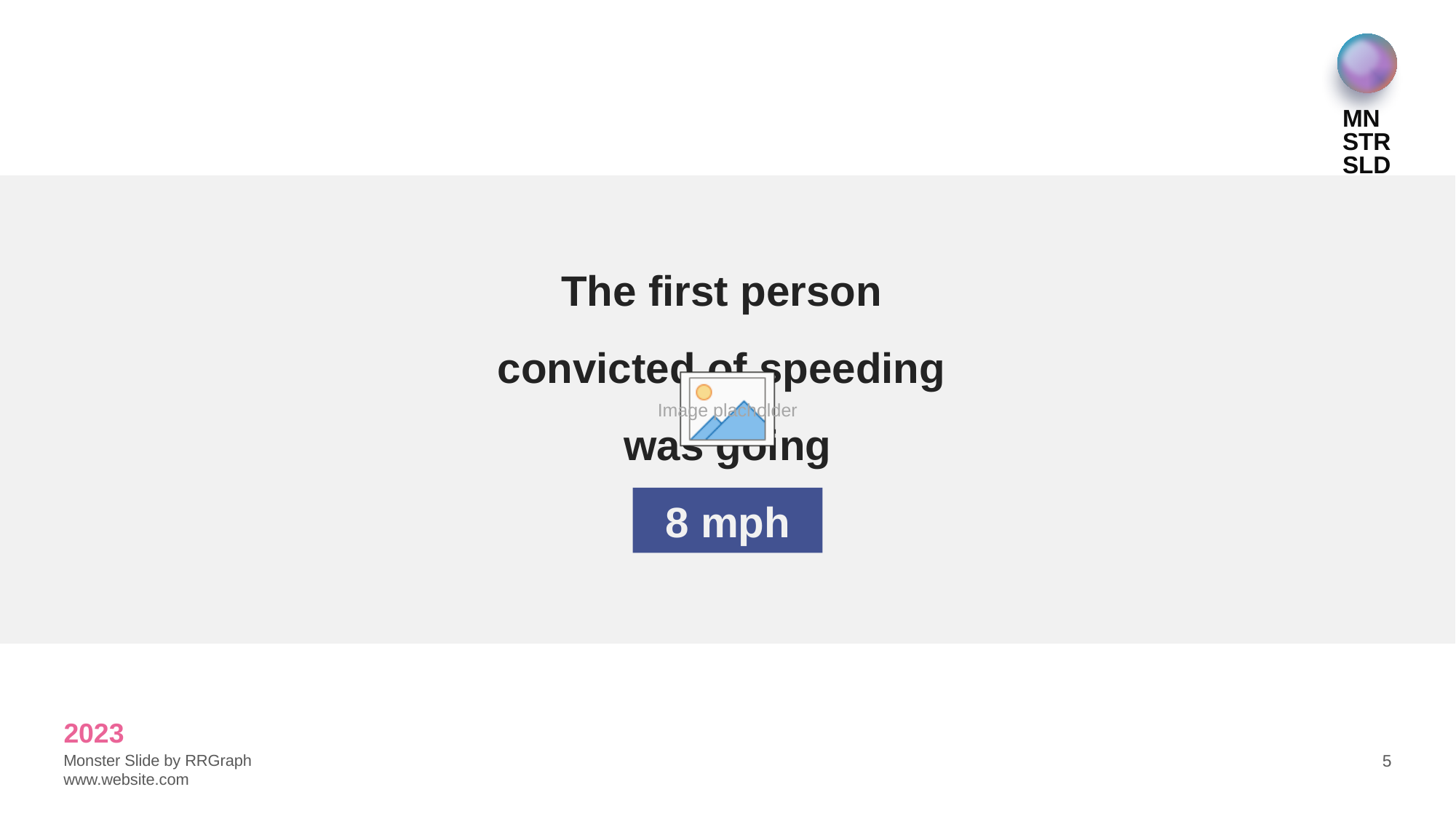

The first person
convicted of speeding
was going
8 mph